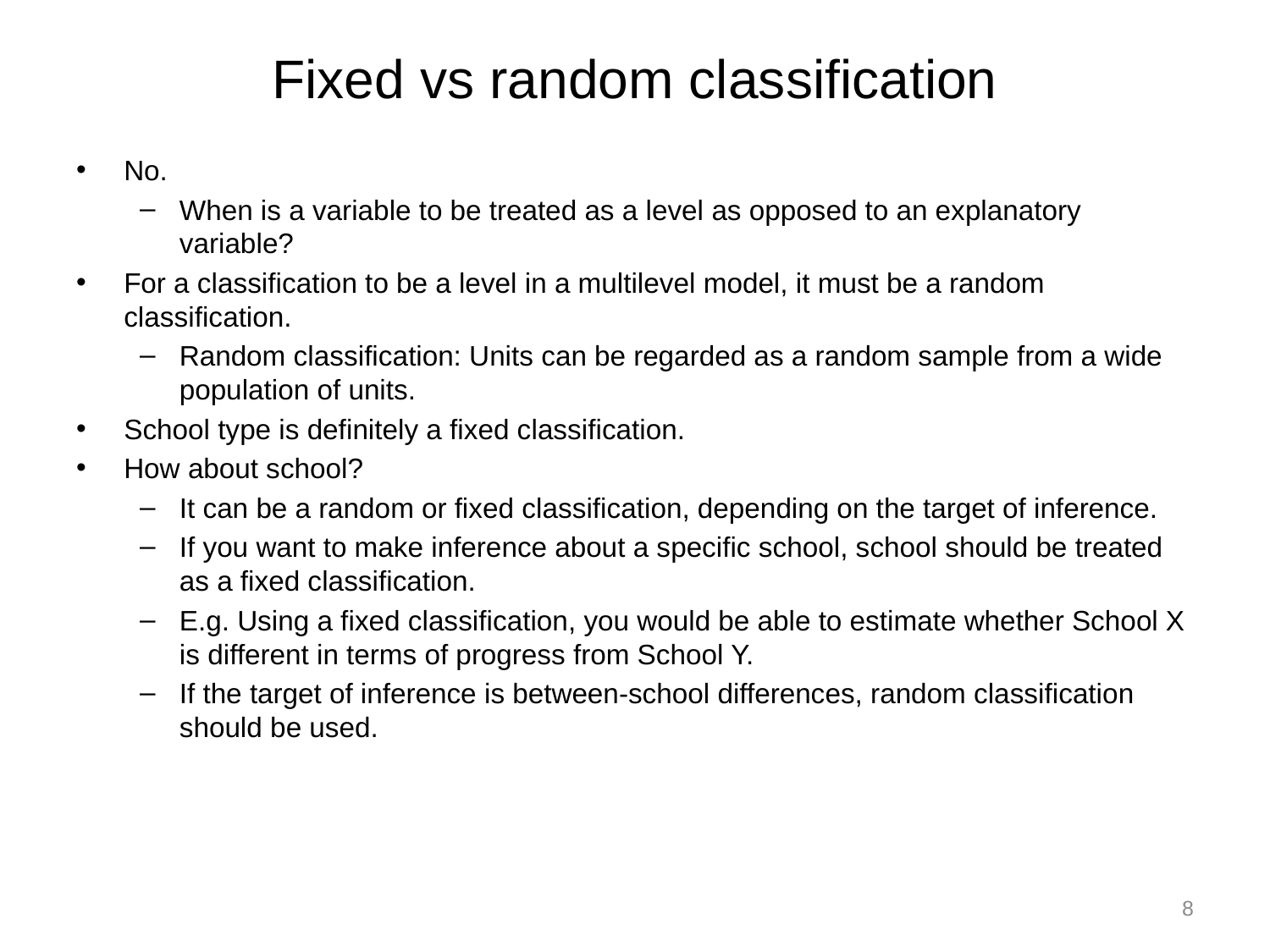

# Fixed vs random classification
No.
When is a variable to be treated as a level as opposed to an explanatory variable?
For a classification to be a level in a multilevel model, it must be a random classification.
Random classification: Units can be regarded as a random sample from a wide population of units.
School type is definitely a fixed classification.
How about school?
It can be a random or fixed classification, depending on the target of inference.
If you want to make inference about a specific school, school should be treated as a fixed classification.
E.g. Using a fixed classification, you would be able to estimate whether School X is different in terms of progress from School Y.
If the target of inference is between-school differences, random classification should be used.

8